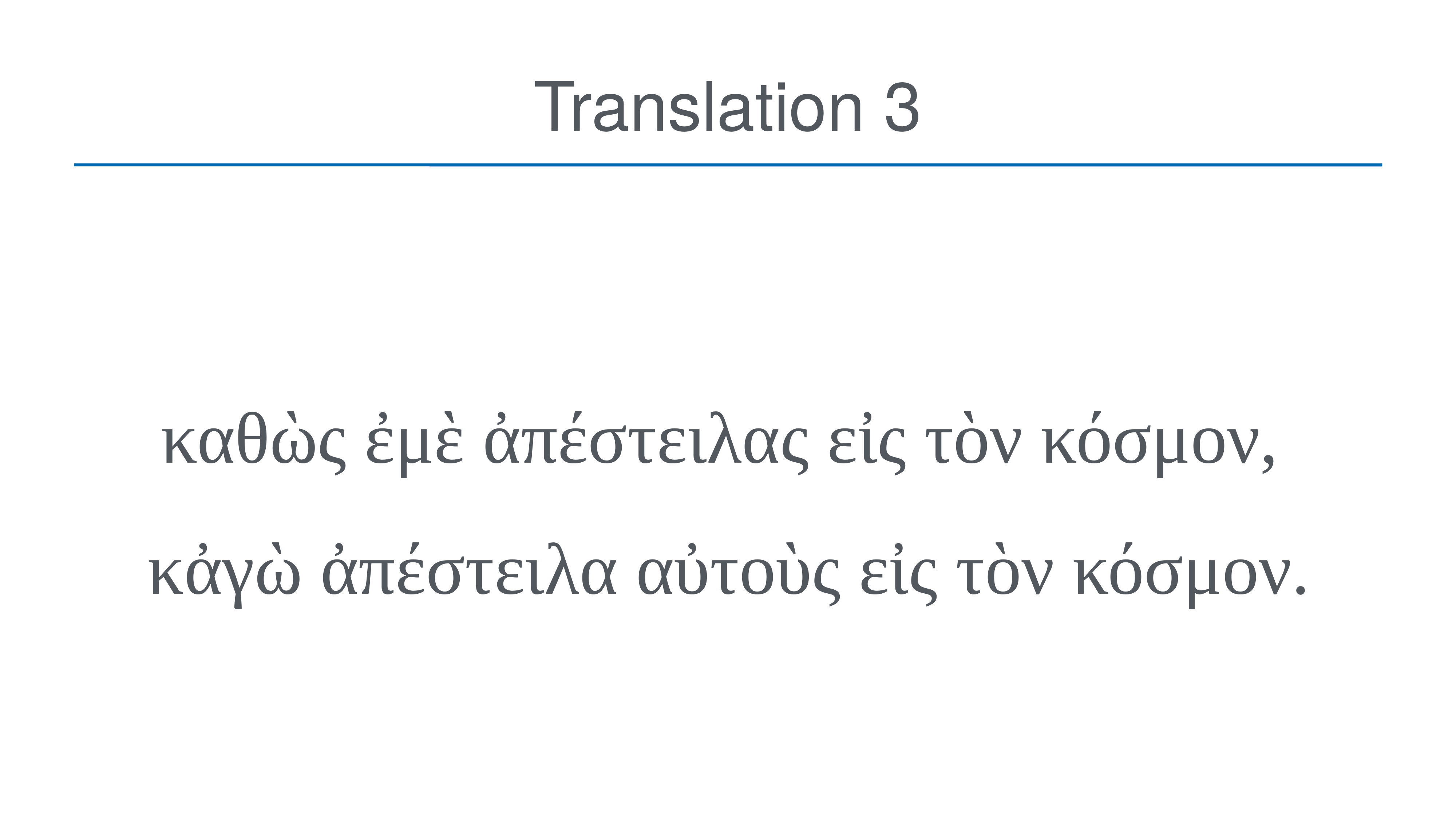

# Translation 3
καθὼς ἐμὲ ἀπέστειλας εἰς τὸν κόσμον,
κἀγὼ ἀπέστειλα αὐτοὺς εἰς τὸν κόσμον.